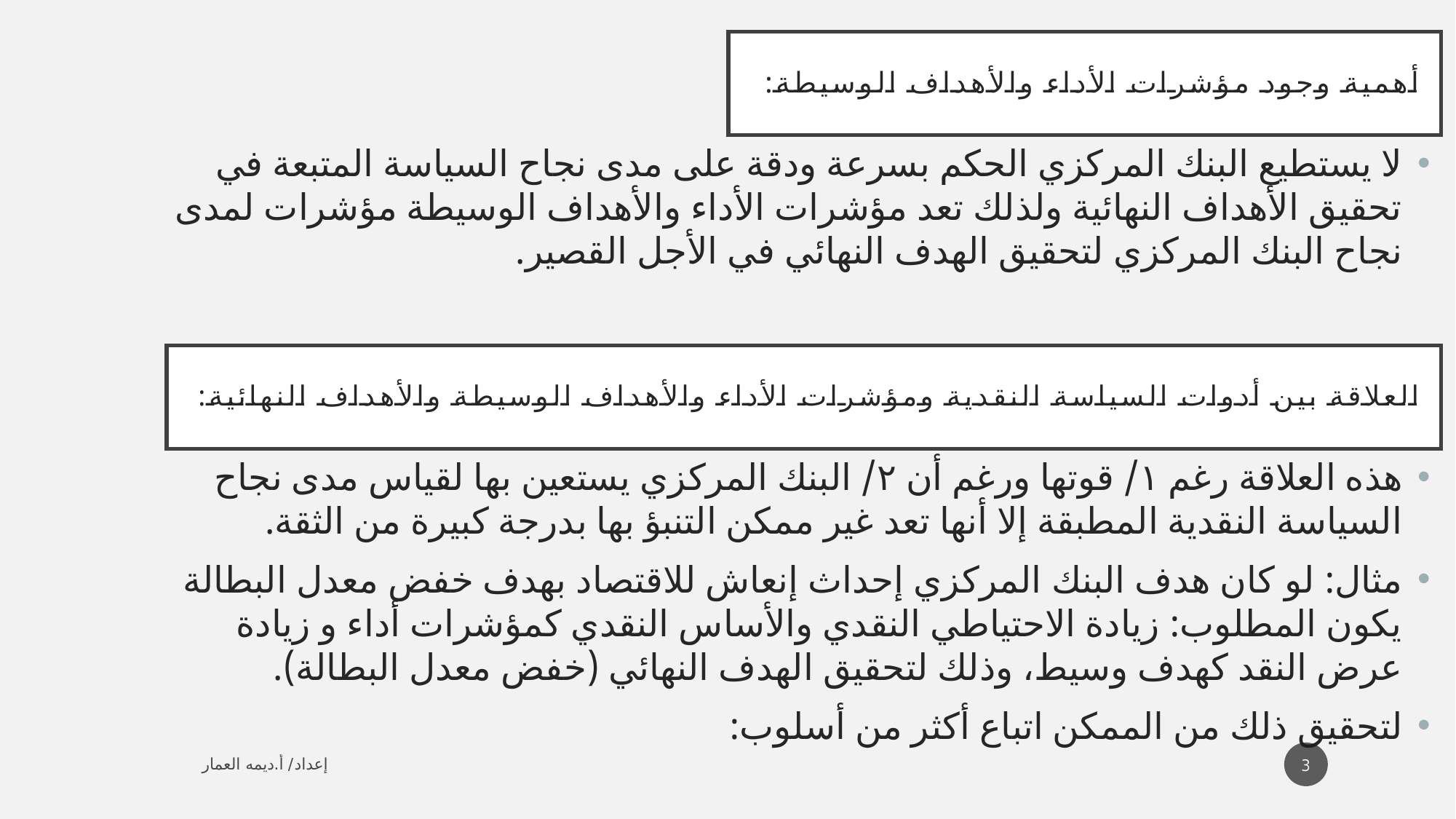

# أهمية وجود مؤشرات الأداء والأهداف الوسيطة:
لا يستطيع البنك المركزي الحكم بسرعة ودقة على مدى نجاح السياسة المتبعة في تحقيق الأهداف النهائية ولذلك تعد مؤشرات الأداء والأهداف الوسيطة مؤشرات لمدى نجاح البنك المركزي لتحقيق الهدف النهائي في الأجل القصير.

العلاقة بين أدوات السياسة النقدية ومؤشرات الأداء والأهداف الوسيطة والأهداف النهائية:
هذه العلاقة رغم ١/ قوتها ورغم أن ٢/ البنك المركزي يستعين بها لقياس مدى نجاح السياسة النقدية المطبقة إلا أنها تعد غير ممكن التنبؤ بها بدرجة كبيرة من الثقة.
مثال: لو كان هدف البنك المركزي إحداث إنعاش للاقتصاد بهدف خفض معدل البطالة يكون المطلوب: زيادة الاحتياطي النقدي والأساس النقدي كمؤشرات أداء و زيادة عرض النقد كهدف وسيط، وذلك لتحقيق الهدف النهائي (خفض معدل البطالة).
لتحقيق ذلك من الممكن اتباع أكثر من أسلوب:

3
إعداد/ أ.ديمه العمار